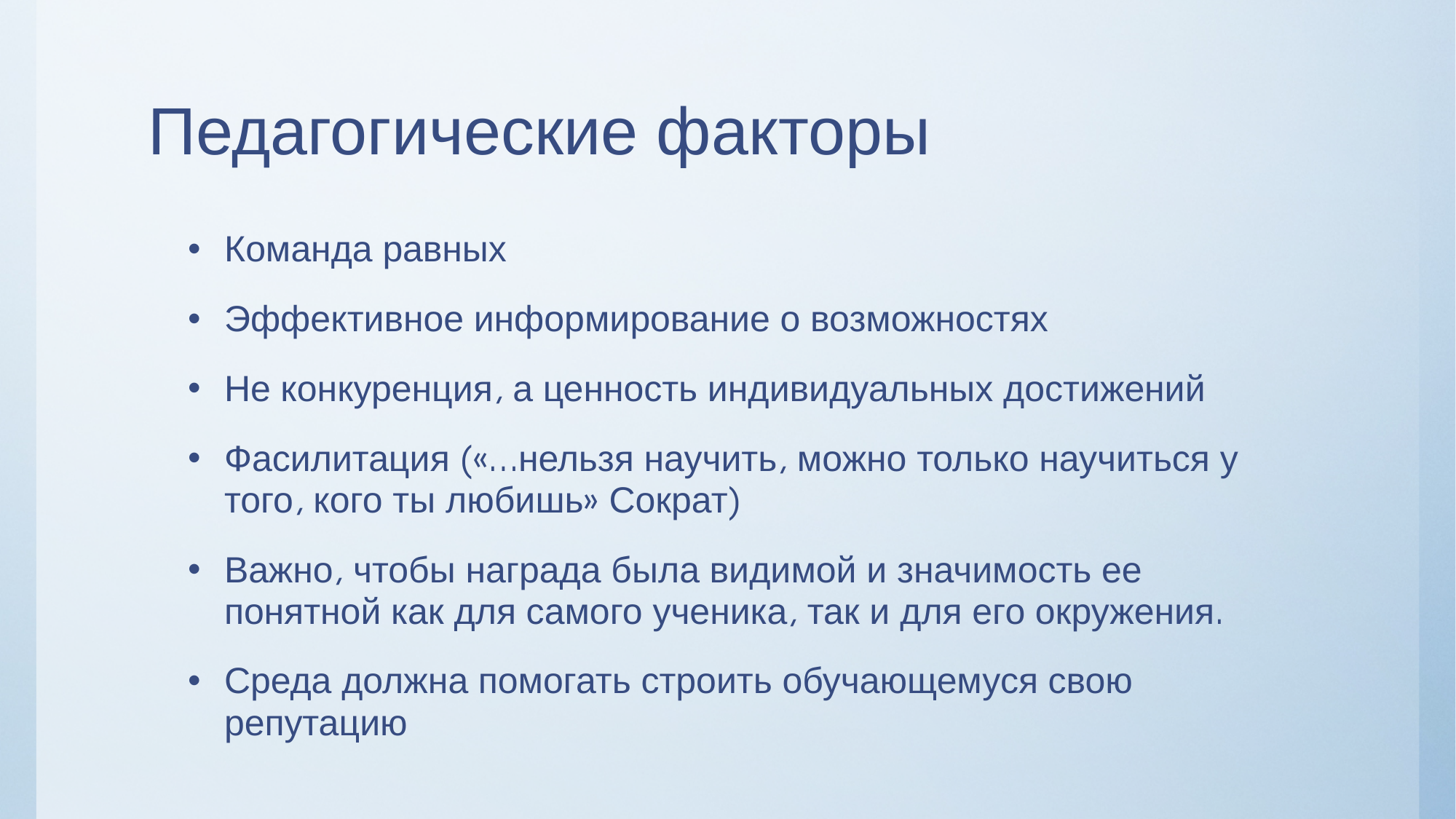

# Педагогические факторы
Команда равных
Эффективное информирование о возможностях
Не конкуренция, а ценность индивидуальных достижений
Фасилитация («…нельзя научить, можно только научиться у того, кого ты любишь» Сократ)
Важно, чтобы награда была видимой и значимость ее понятной как для самого ученика, так и для его окружения.
Среда должна помогать строить обучающемуся свою репутацию